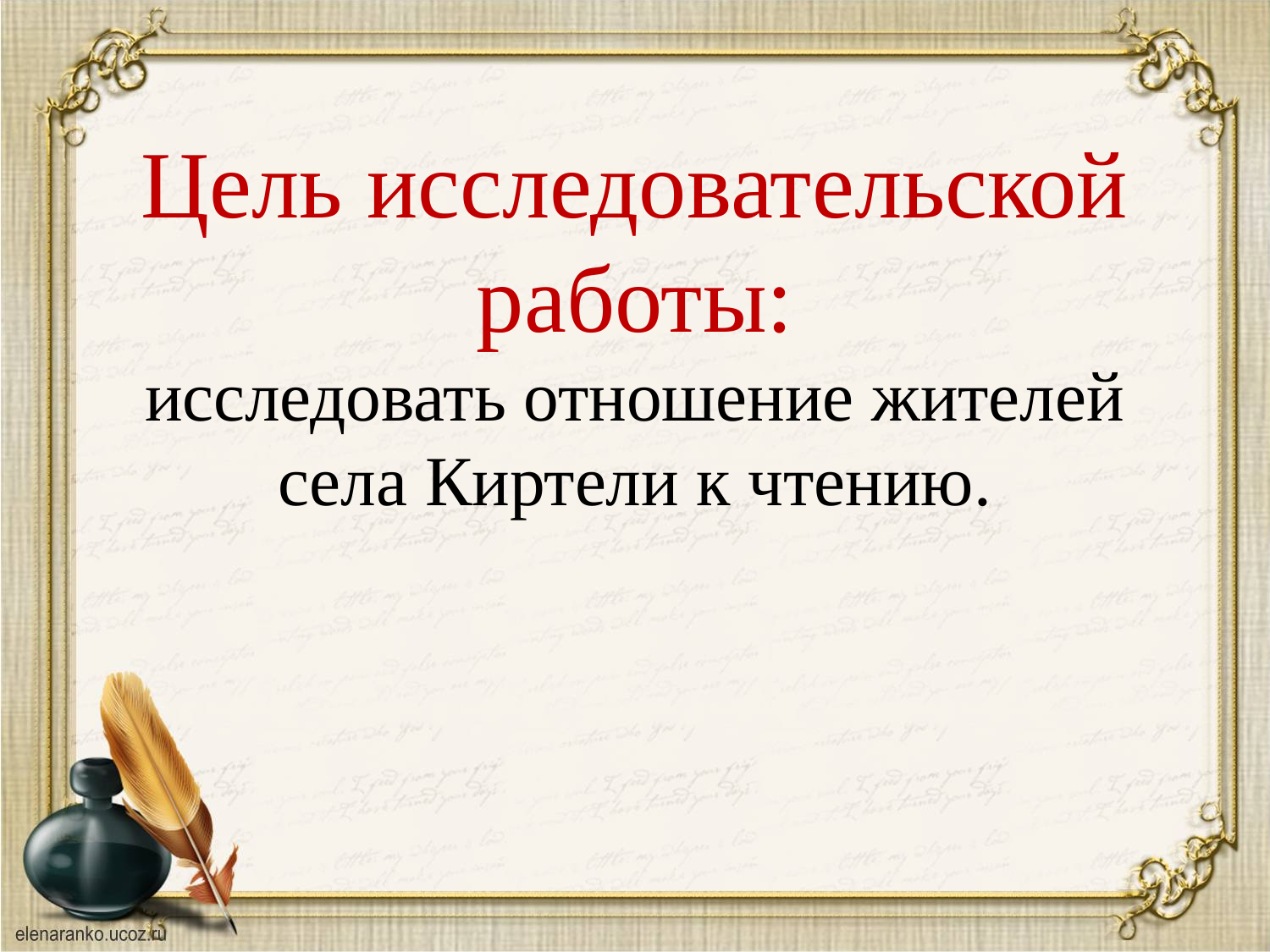

Цель исследовательской работы:
исследовать отношение жителей села Киртели к чтению.